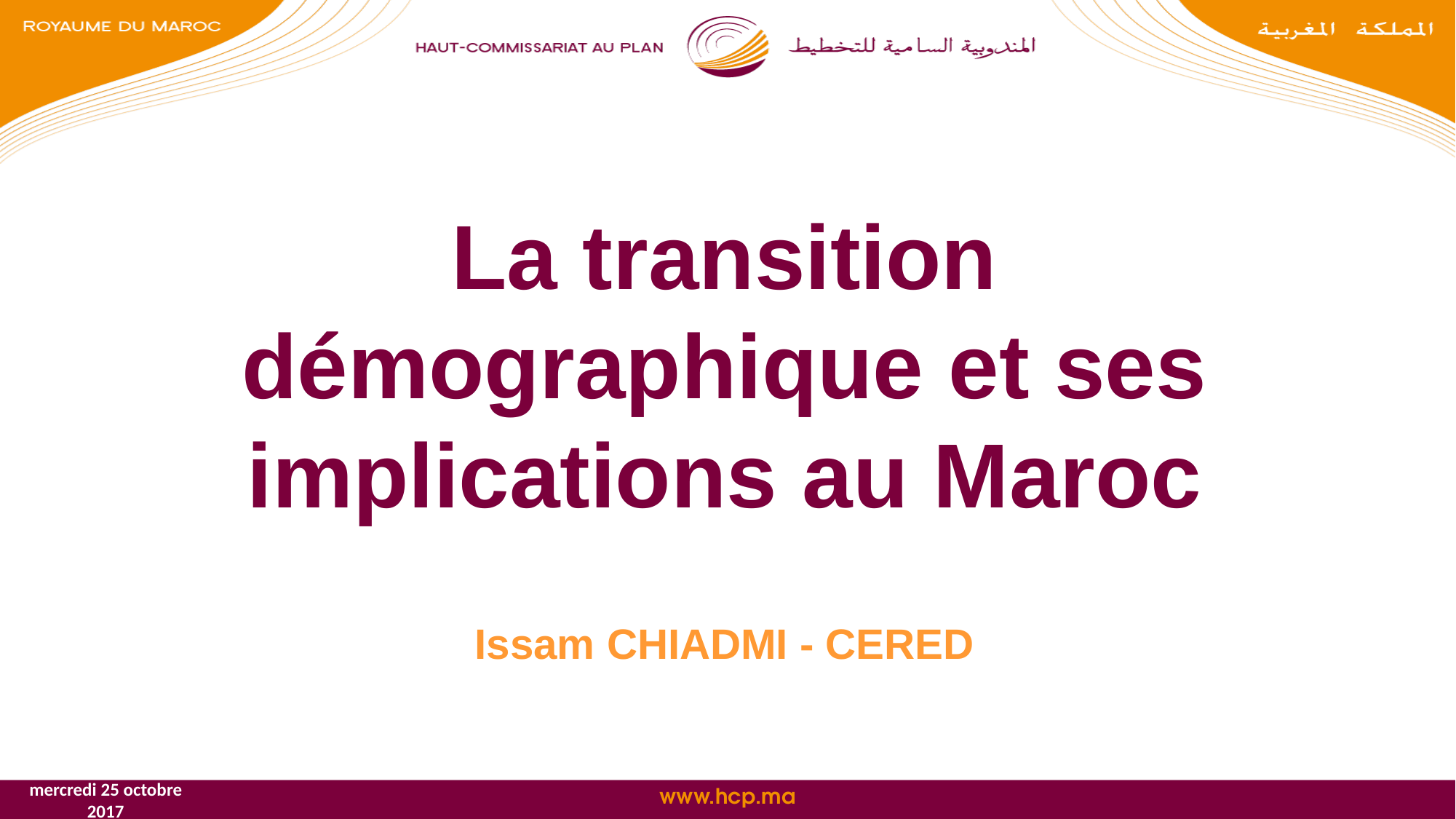

# La transition démographique et ses implications au Maroc
Issam CHIADMI - CERED
mercredi 25 octobre 2017